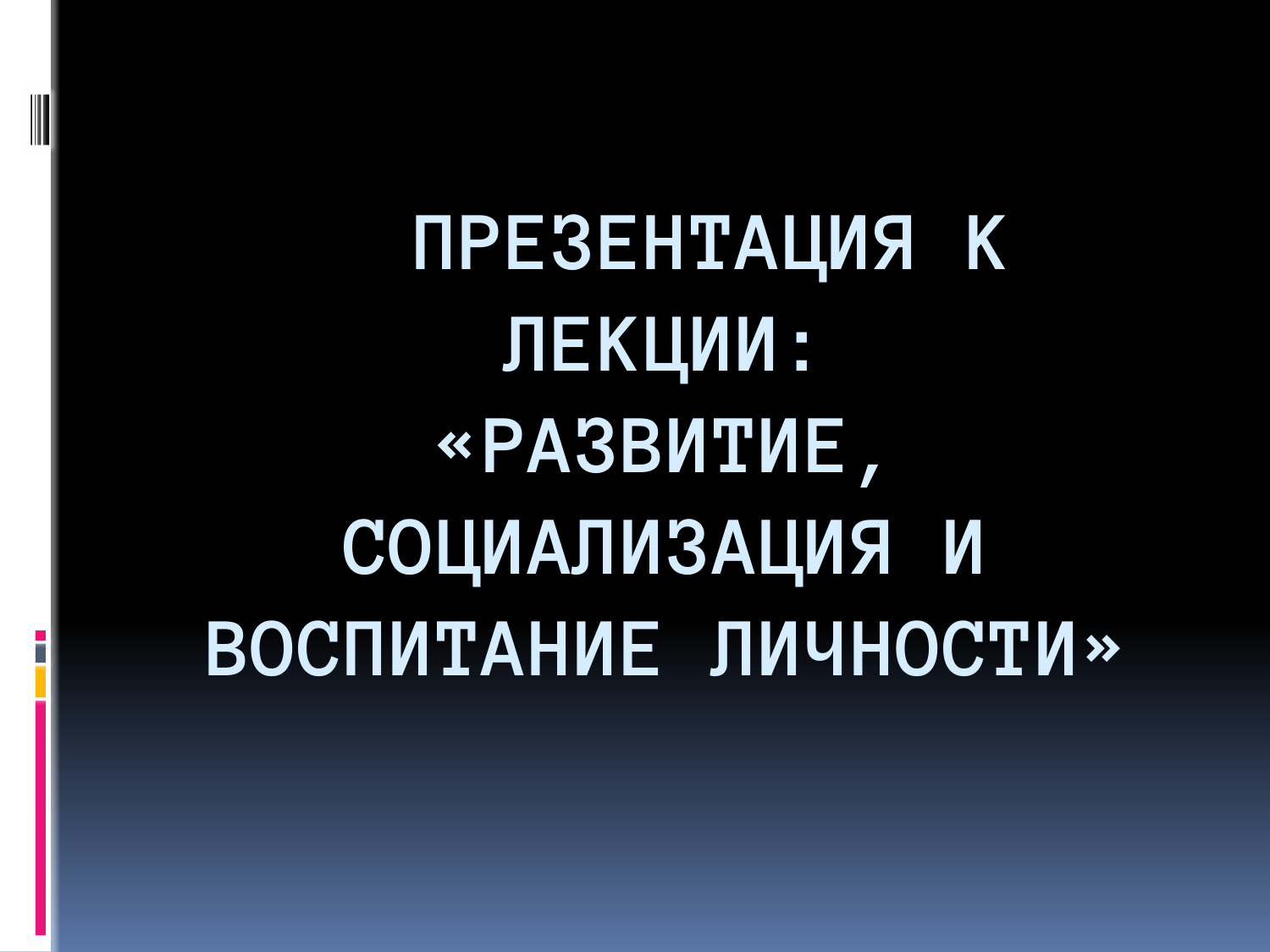

# Презентация к лекции: «Развитие, социализация и воспитание личности»